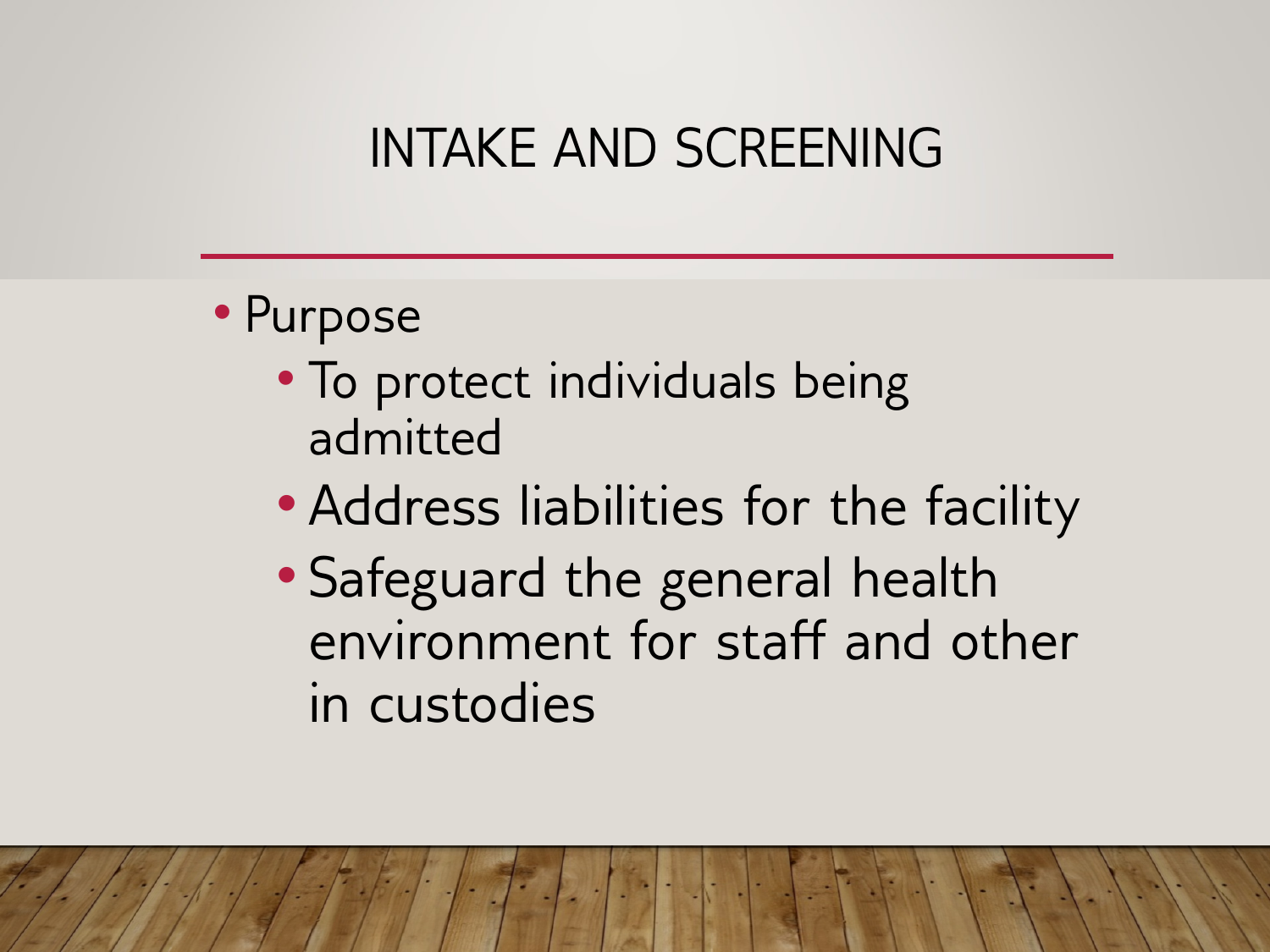

# INTAKE AND SCREENING
Purpose
To protect individuals being admitted
Address liabilities for the facility
Safeguard the general health environment for staff and other in custodies